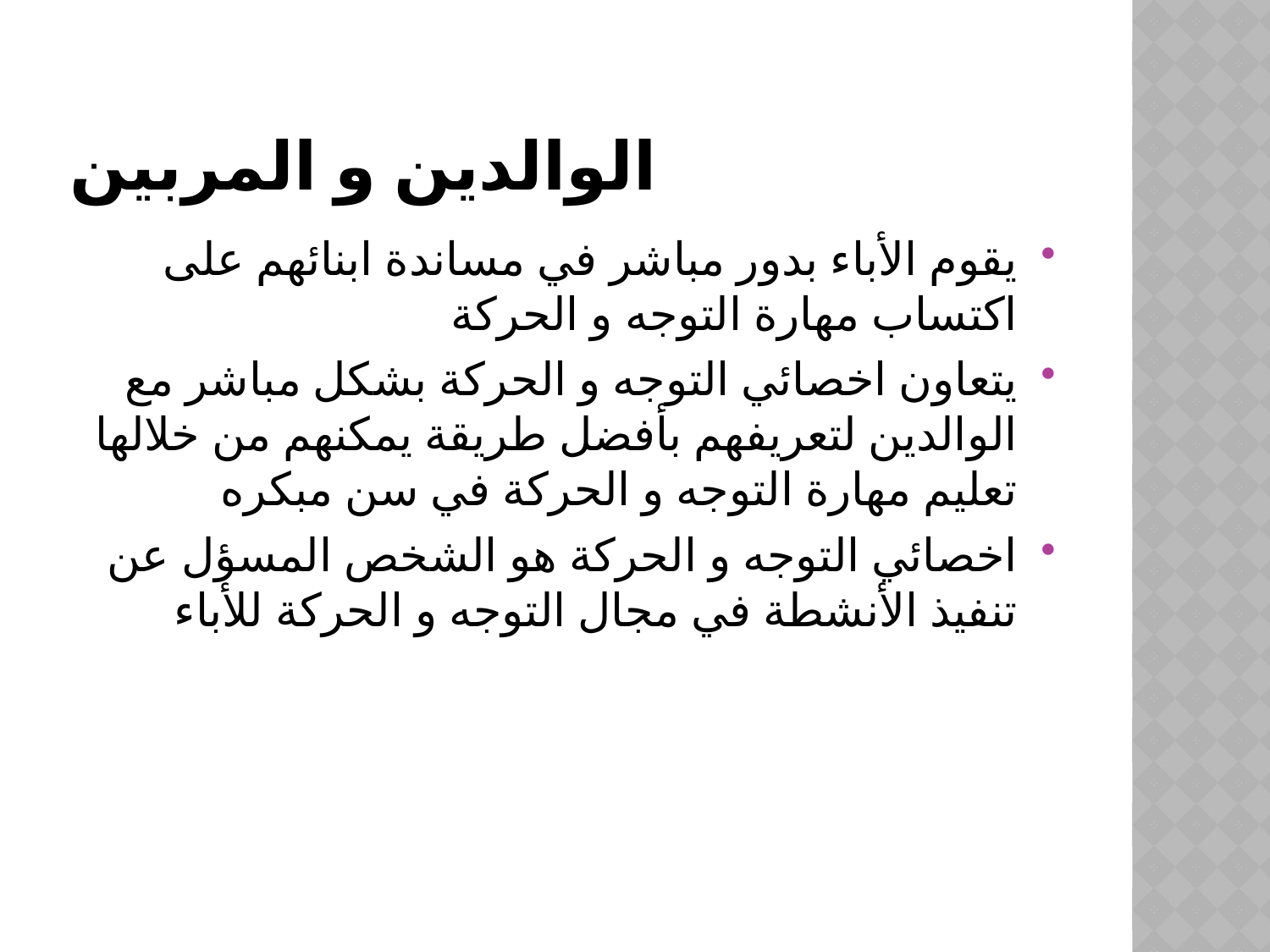

# الوالدين و المربين
يقوم الأباء بدور مباشر في مساندة ابنائهم على اكتساب مهارة التوجه و الحركة
يتعاون اخصائي التوجه و الحركة بشكل مباشر مع الوالدين لتعريفهم بأفضل طريقة يمكنهم من خلالها تعليم مهارة التوجه و الحركة في سن مبكره
اخصائي التوجه و الحركة هو الشخص المسؤل عن تنفيذ الأنشطة في مجال التوجه و الحركة للأباء